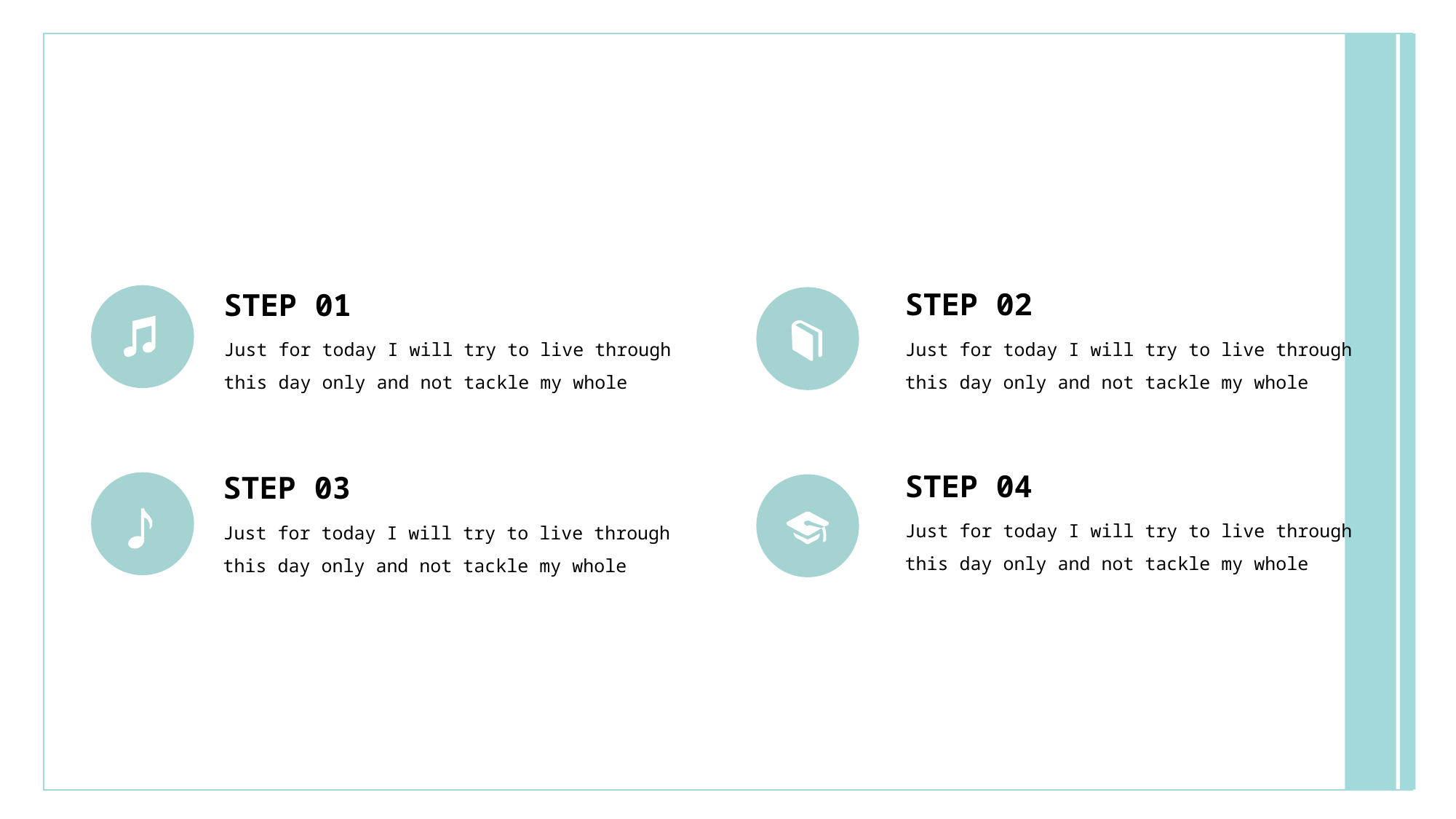

STEP 02
STEP 01

Just for today I will try to live through this day only and not tackle my whole
Just for today I will try to live through this day only and not tackle my whole
STEP 04
STEP 03

Just for today I will try to live through this day only and not tackle my whole
Just for today I will try to live through this day only and not tackle my whole